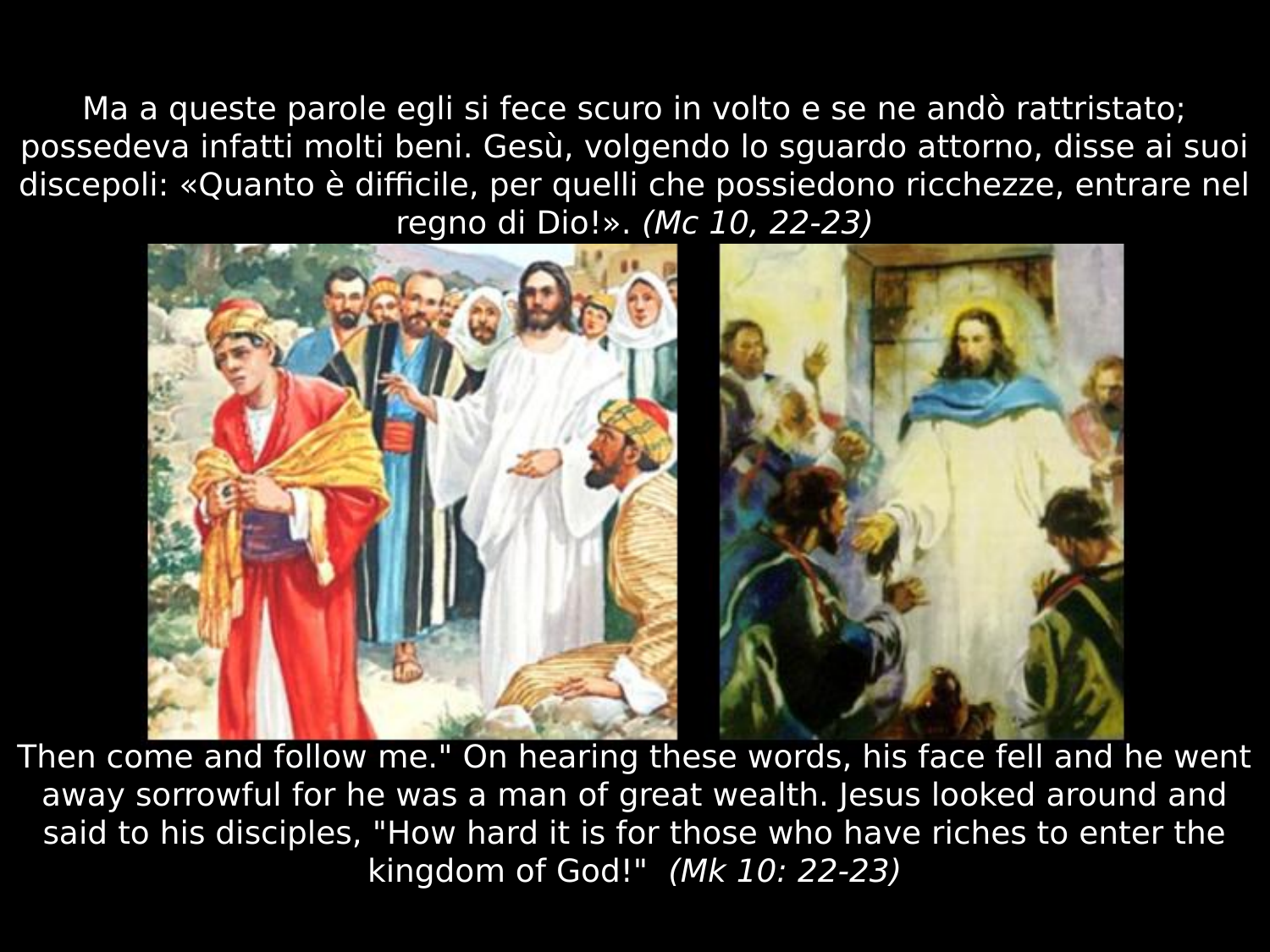

# Ma a queste parole egli si fece scuro in volto e se ne andò rattristato; possedeva infatti molti beni. Gesù, volgendo lo sguardo attorno, disse ai suoi discepoli: «Quanto è difficile, per quelli che possiedono ricchezze, entrare nel regno di Dio!». (Mc 10, 22-23)
Then come and follow me." On hearing these words, his face fell and he went away sorrowful for he was a man of great wealth. Jesus looked around and said to his disciples, "How hard it is for those who have riches to enter the kingdom of God!"  (Mk 10: 22-23)